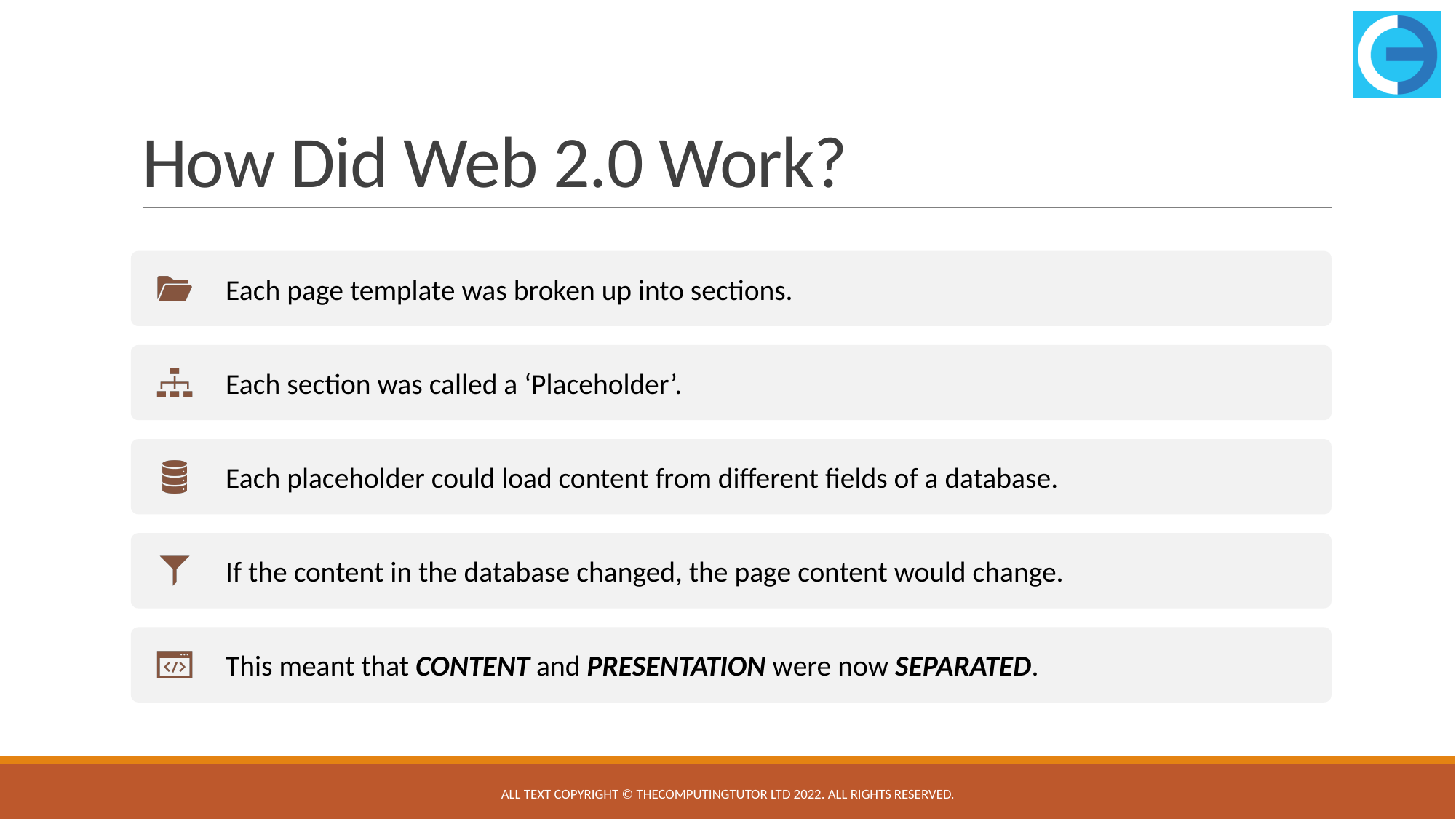

# How Did Web 2.0 Work?
Each page template was broken up into sections.
Each section was called a ‘Placeholder’.
Each placeholder could load content from different fields of a database.
If the content in the database changed, the page content would change.
This meant that CONTENT and PRESENTATION were now SEPARATED.
All text copyright © TheComputingTutor Ltd 2022. All rights Reserved.